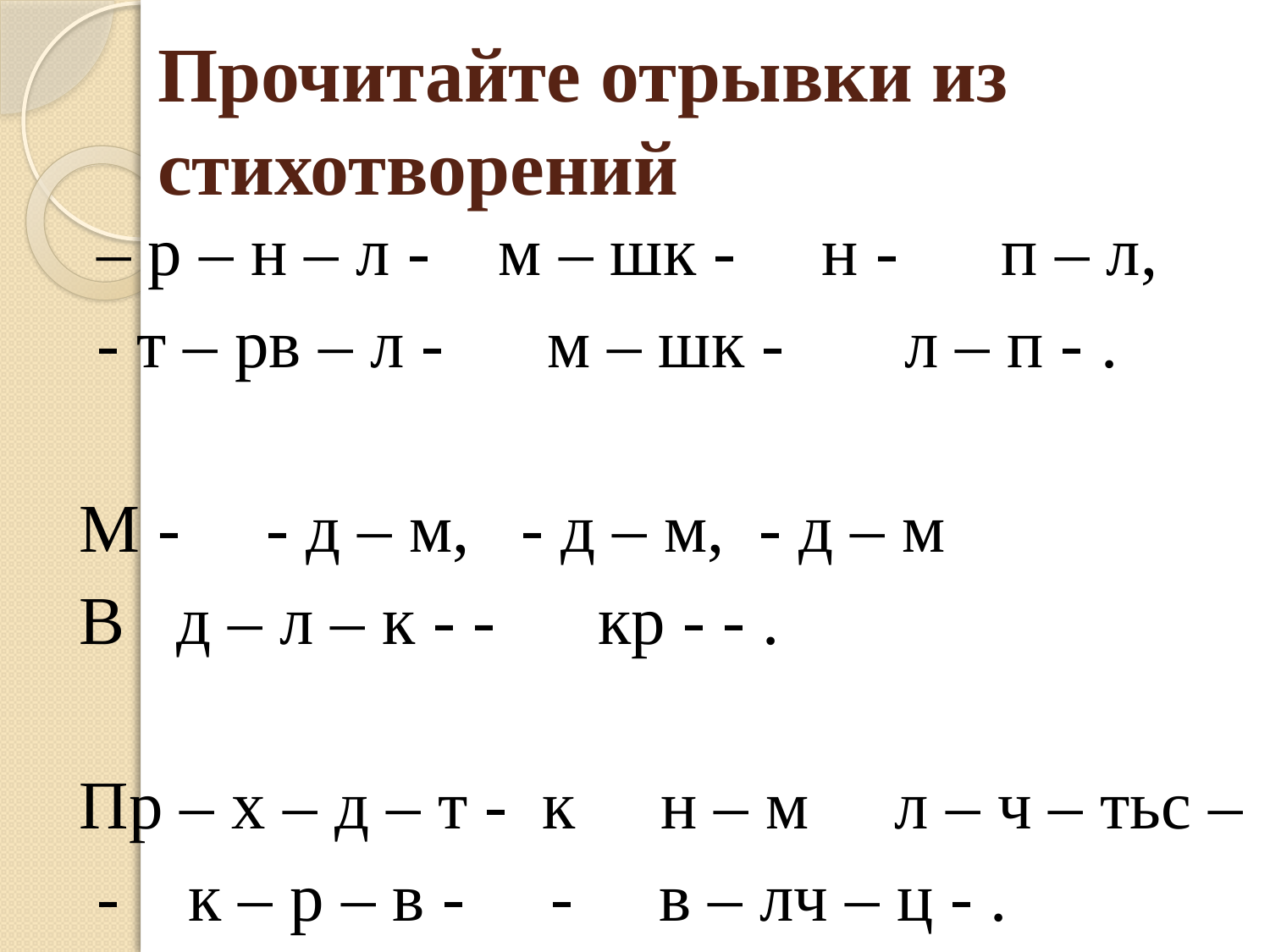

# Прочитайте отрывки из стихотворений
 – р – н – л -    м – шк -     н -      п – л,
 - т – рв – л -      м – шк -       л – п - .

М -     - д – м,   - д – м,  - д – м
В   д – л – к - -      кр - - .

Пр – х – д – т -  к     н – м     л – ч – тьс –
 -    к – р – в -     -     в – лч – ц - .